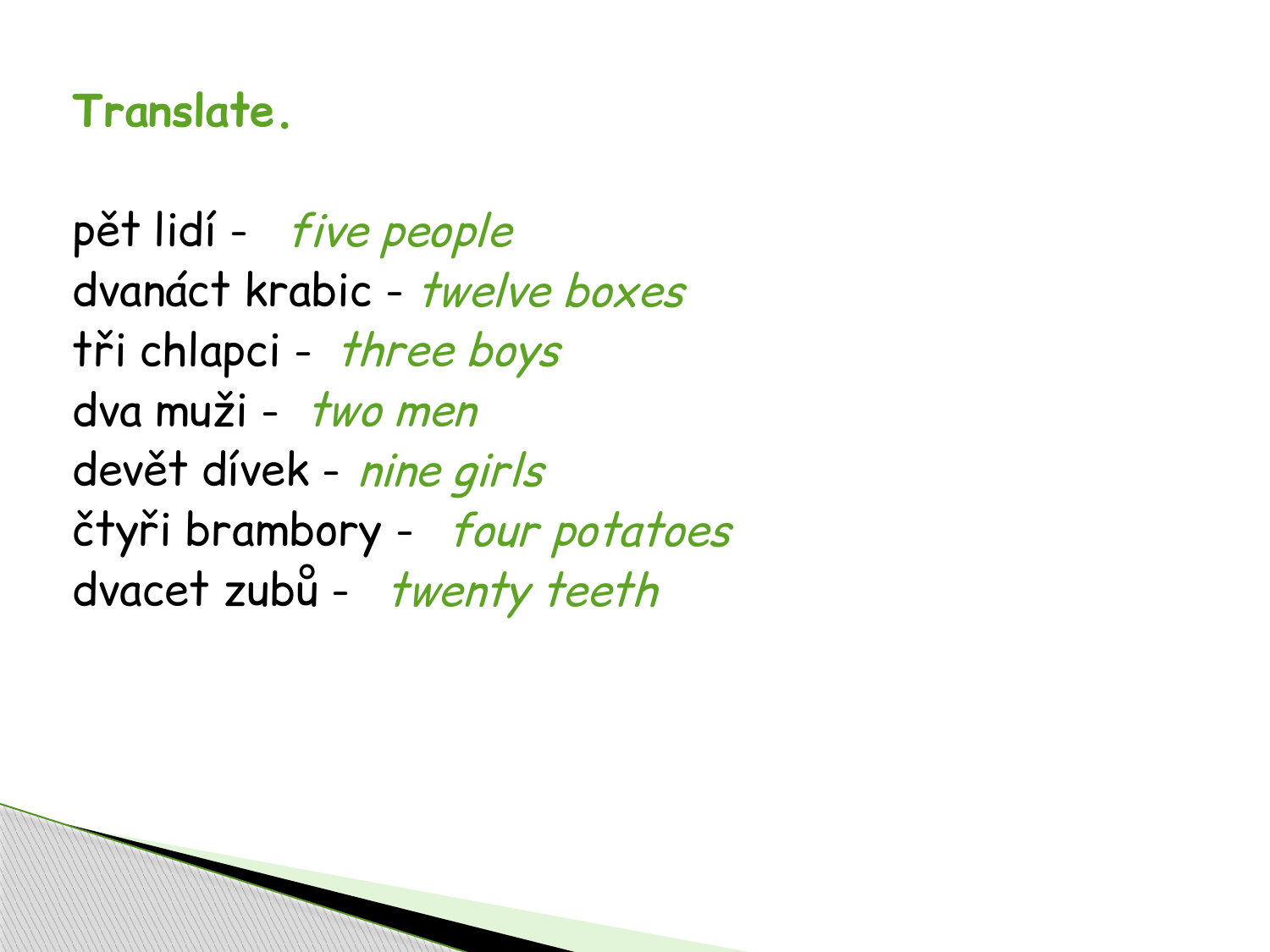

Translate.

pět lidí -
dvanáct krabic -
tři chlapci -
dva muži -
devět dívek -
čtyři brambory -
dvacet zubů -

five people

twelve boxes
three boys
two men
nine girls
four potatoes
twenty teeth